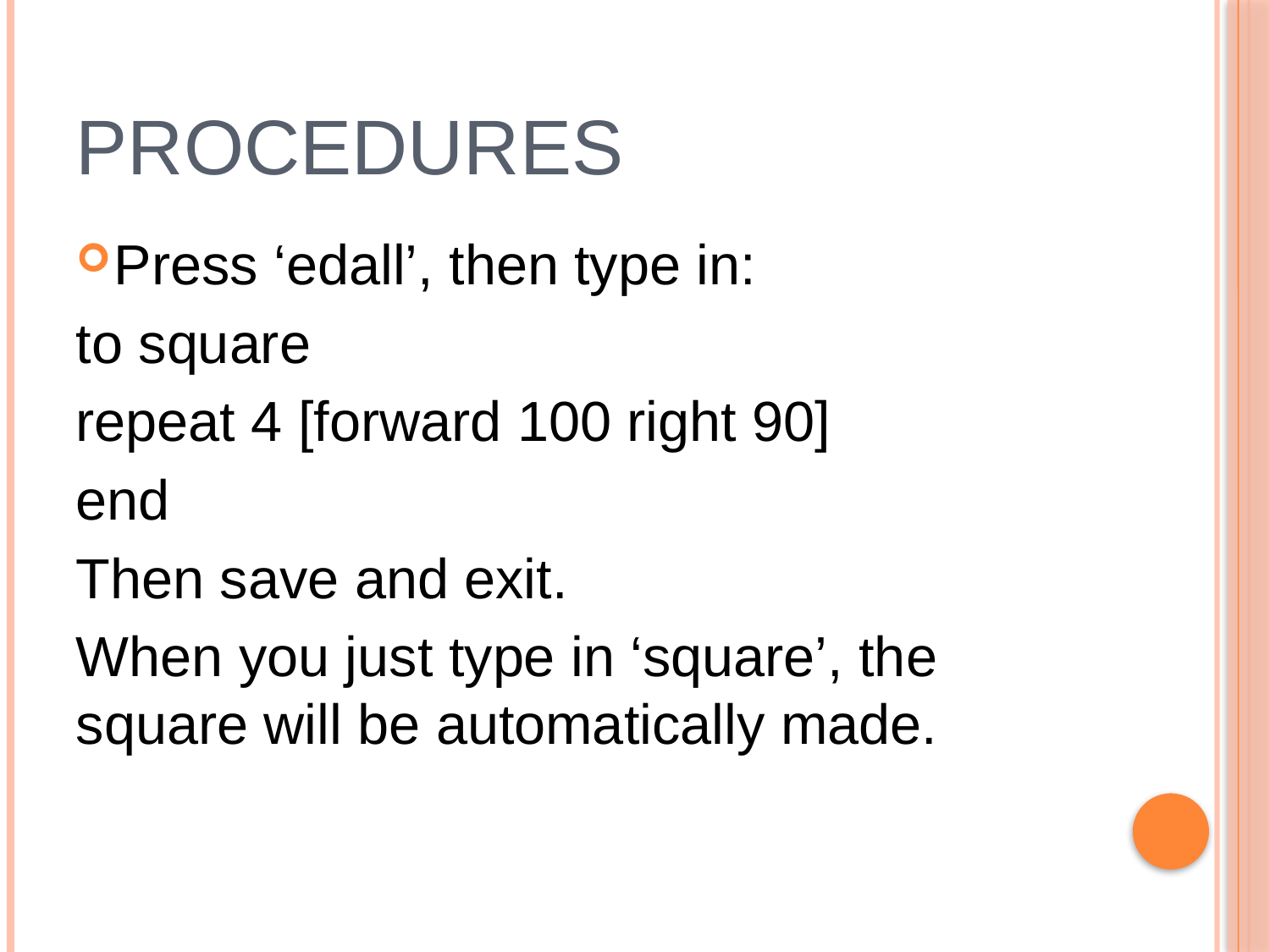

# Procedures
Press ‘edall’, then type in:
to square
repeat 4 [forward 100 right 90]
end
Then save and exit.
When you just type in ‘square’, the square will be automatically made.